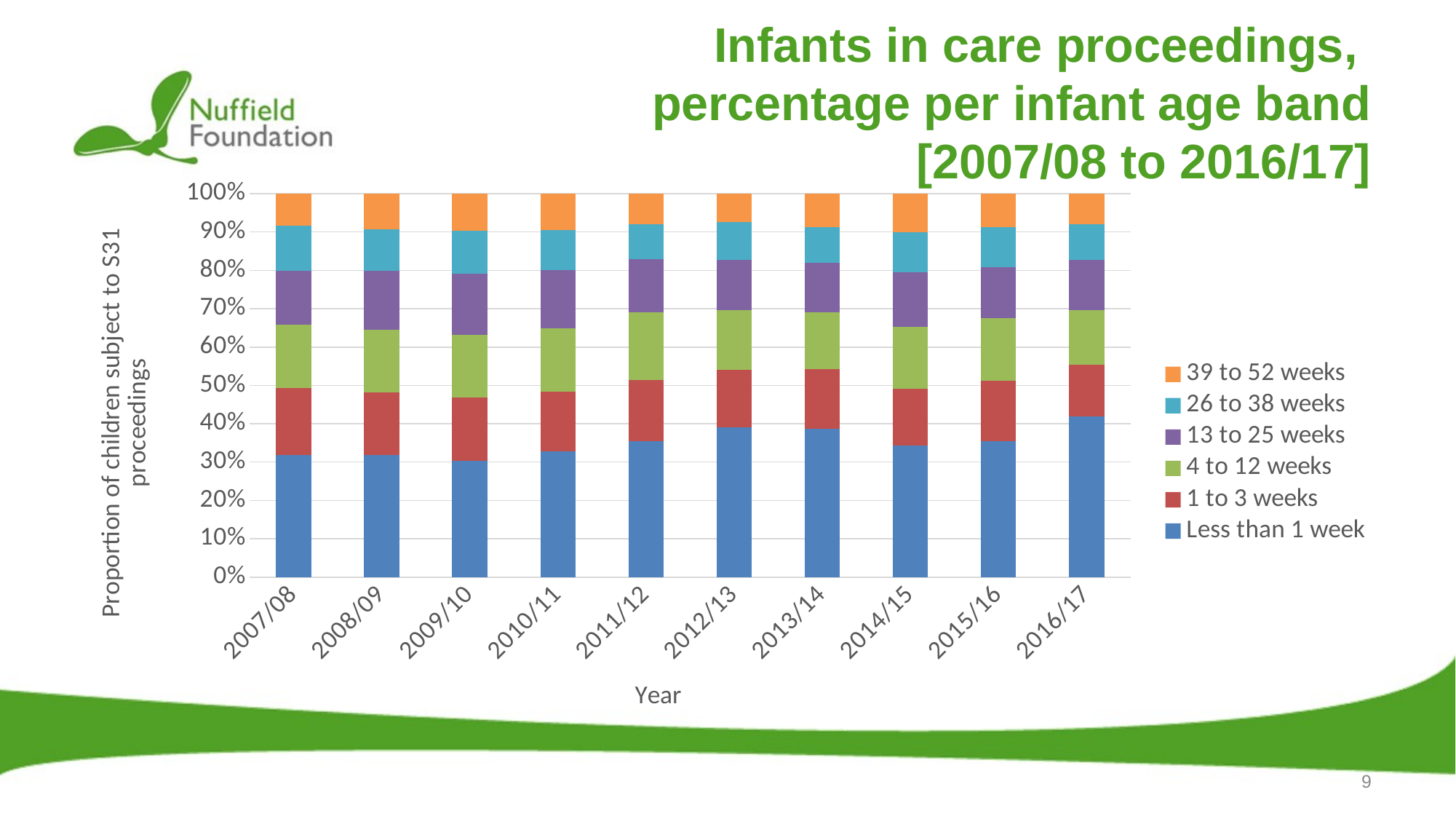

# Infants in care proceedings, percentage per infant age band [2007/08 to 2016/17]

### Chart

| Category | Less than 1 week | 1 to 3 weeks | 4 to 12 weeks | 13 to 25 weeks | 26 to 38 weeks | 39 to 52 weeks |
|---|---|---|---|---|---|---|
| 2007/08 | 0.31880945075176437 | 0.1739797483890764 | 0.1660018410555385 | 0.140840748695919 | 0.11598649892605094 | 0.08438171218165082 |
| 2008/09 | 0.3187978786093105 | 0.1632292280494991 | 0.16352386564525634 | 0.15380082498526812 | 0.10842663523865645 | 0.09222156747200942 |
| 2009/10 | 0.3028880018783752 | 0.166236205682085 | 0.16271425217187133 | 0.15895750176097675 | 0.11199812162479456 | 0.09720591688189716 |
| 2010/11 | 0.32760595647193586 | 0.15693012600229095 | 0.16449026345933562 | 0.15234822451317298 | 0.10378006872852234 | 0.09484536082474226 |
| 2011/12 | 0.3554540035763958 | 0.15835485793761175 | 0.1774289688058812 | 0.13729386052056428 | 0.0919928472084244 | 0.0794754619511226 |
| 2012/13 | 0.39123287671232876 | 0.148675799086758 | 0.15598173515981736 | 0.13205479452054794 | 0.0971689497716895 | 0.07488584474885844 |
| 2013/14 | 0.3872365570218633 | 0.15619460311207406 | 0.1465432341934213 | 0.12980106362024818 | 0.09277132164664172 | 0.08745322040575143 |
| 2014/15 | 0.343952802359882 | 0.14650934119960668 | 0.1616519174041298 | 0.14277286135693215 | 0.10501474926253687 | 0.10009832841691249 |
| 2015/16 | 0.3553534978660234 | 0.15754314344034143 | 0.161811096678419 | 0.1330488031174615 | 0.10447207274076824 | 0.08777138615698646 |
| 2016/17 | 0.4192940370116518 | 0.135195339273475 | 0.14222069910897875 | 0.13074023303632626 | 0.0927004797806717 | 0.07984921178889651 |
9